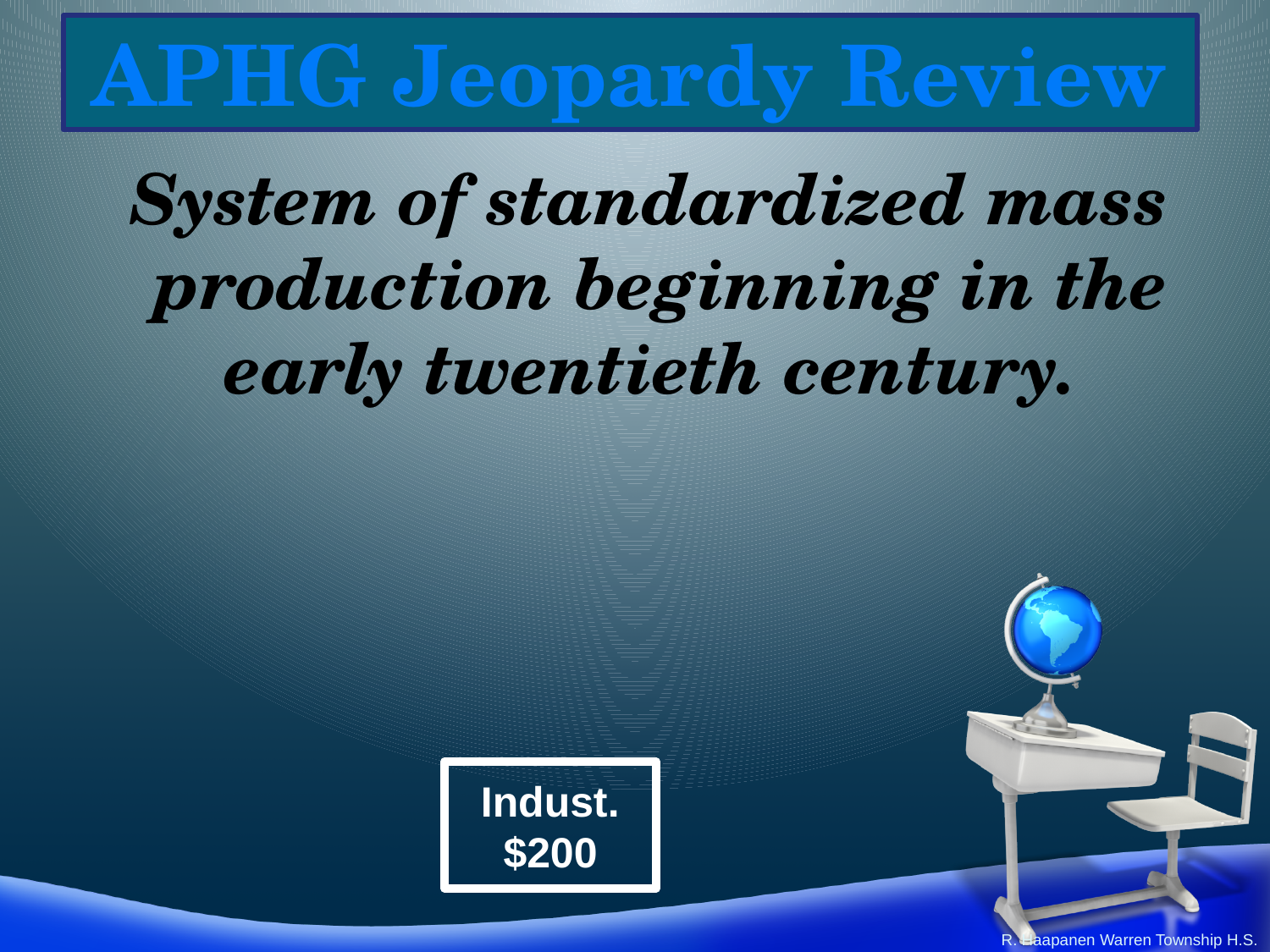

System of standardized mass production beginning in the early twentieth century.
Indust.
$200
R. Haapanen Warren Township H.S.